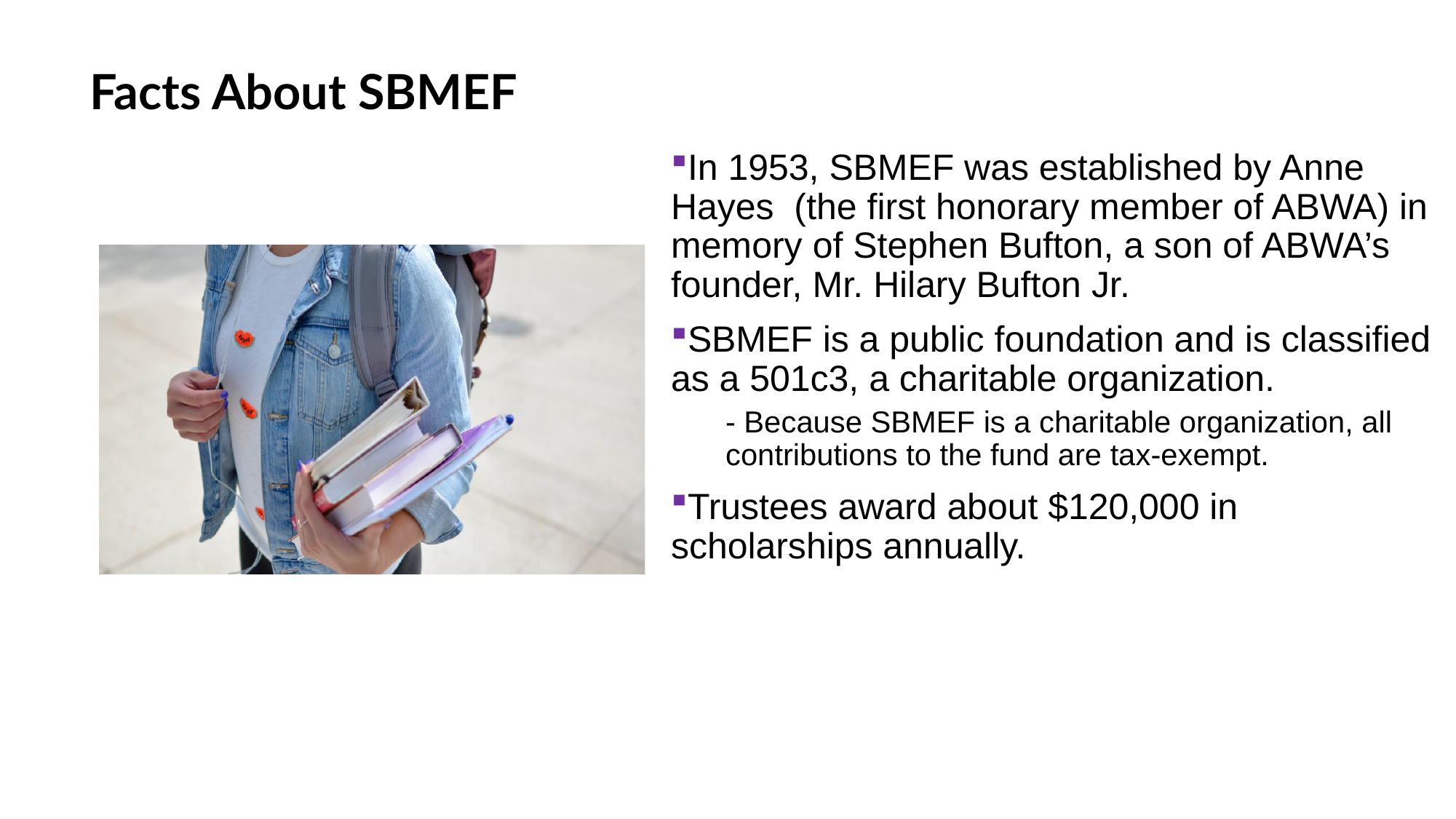

# Facts About SBMEF

In 1953, SBMEF was established by Anne Hayes  (the first honorary member of ABWA) in memory of Stephen Bufton, a son of ABWA’s founder, Mr. Hilary Bufton Jr.
SBMEF is a public foundation and is classified as a 501c3, a charitable organization.
- Because SBMEF is a charitable organization, all  contributions to the fund are tax-exempt.
Trustees award about $120,000 in scholarships annually.